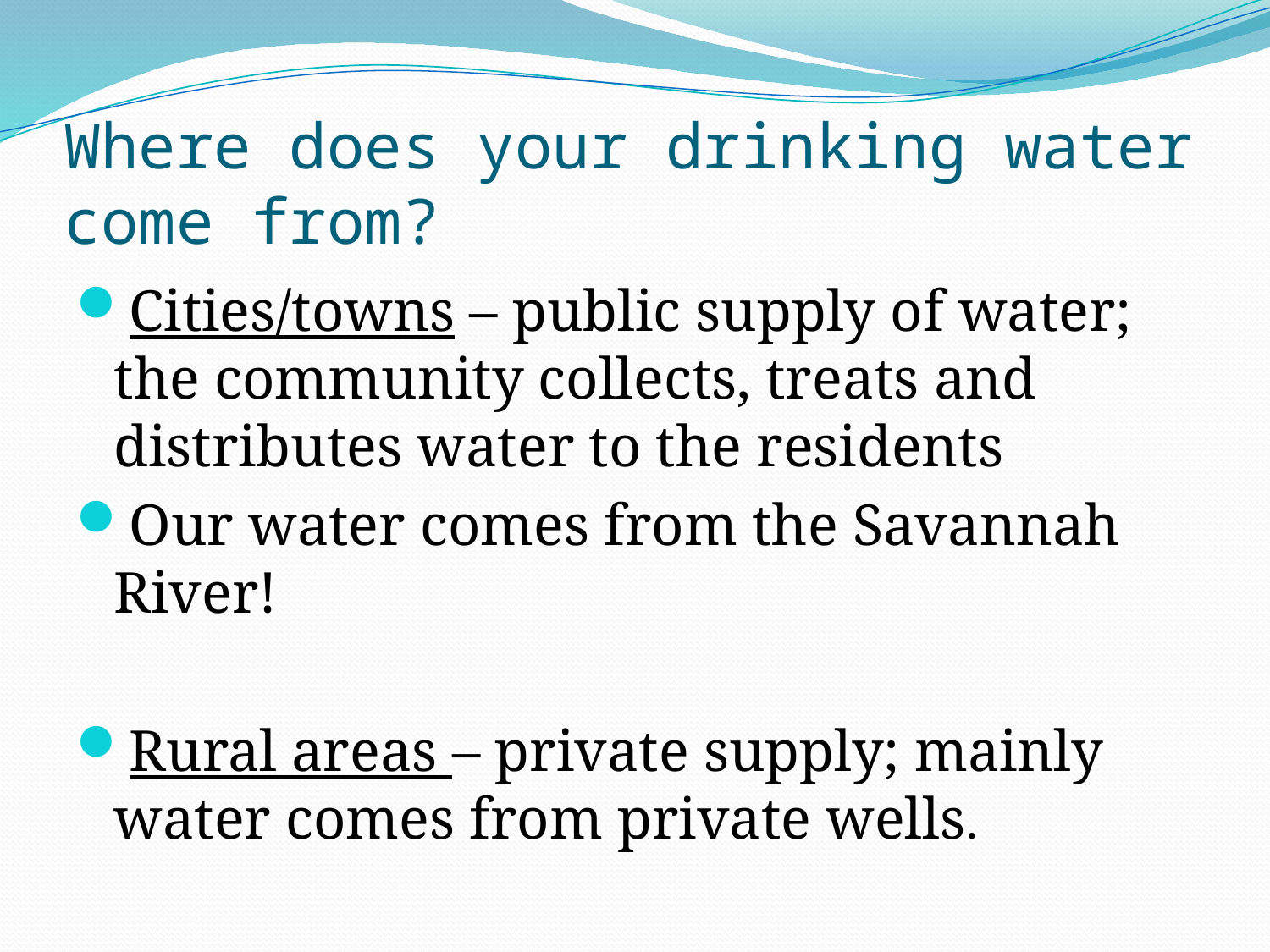

# Where does your drinking water come from?
Cities/towns – public supply of water; the community collects, treats and distributes water to the residents
Our water comes from the Savannah River!

Rural areas – private supply; mainly water comes from private wells.